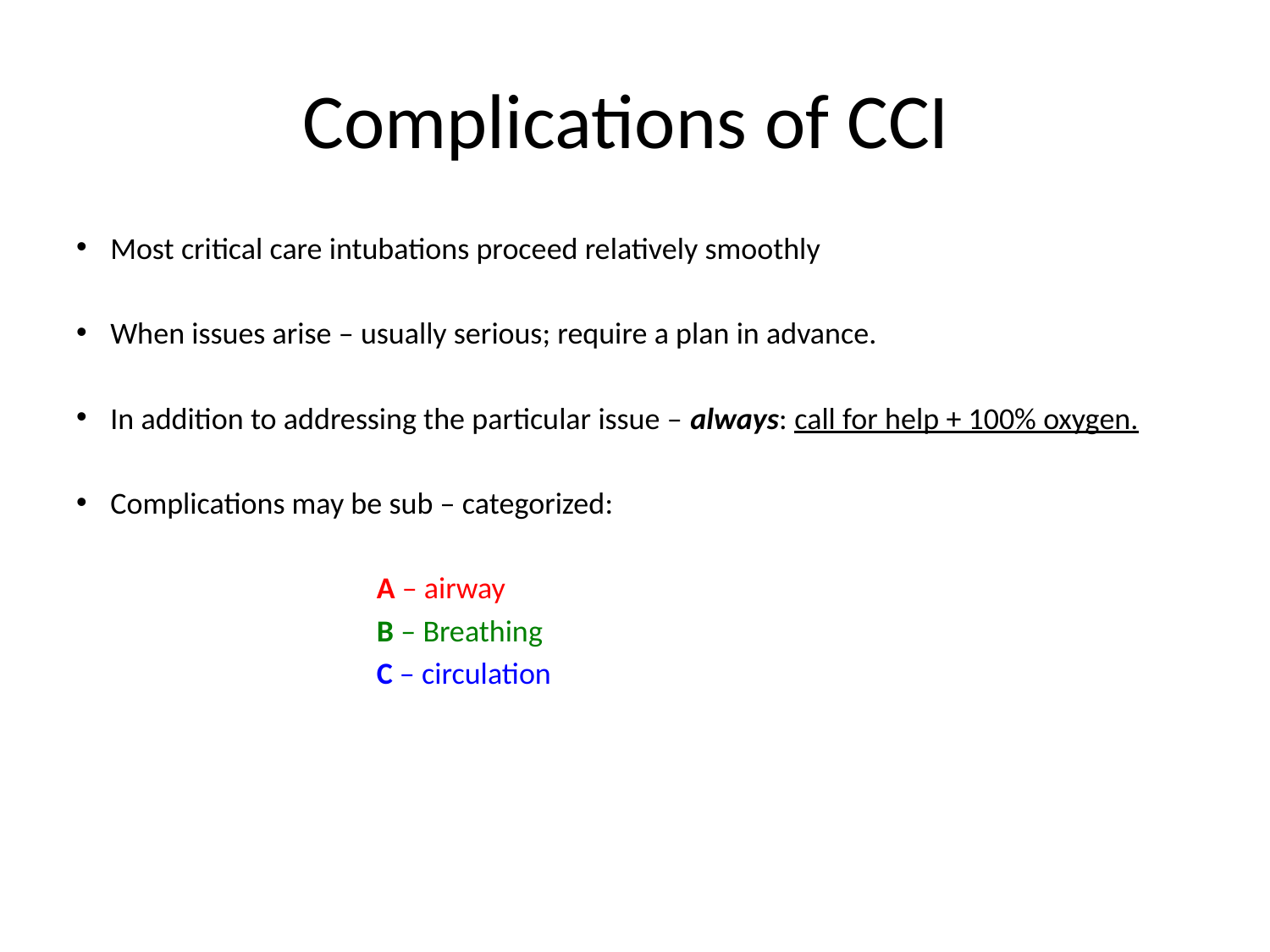

# Complications of CCI
Most critical care intubations proceed relatively smoothly

When issues arise – usually serious; require a plan in advance.

In addition to addressing the particular issue – always: call for help + 100% oxygen.

Complications may be sub – categorized:

                                           A – airway
                                           B – Breathing
                                           C – circulation